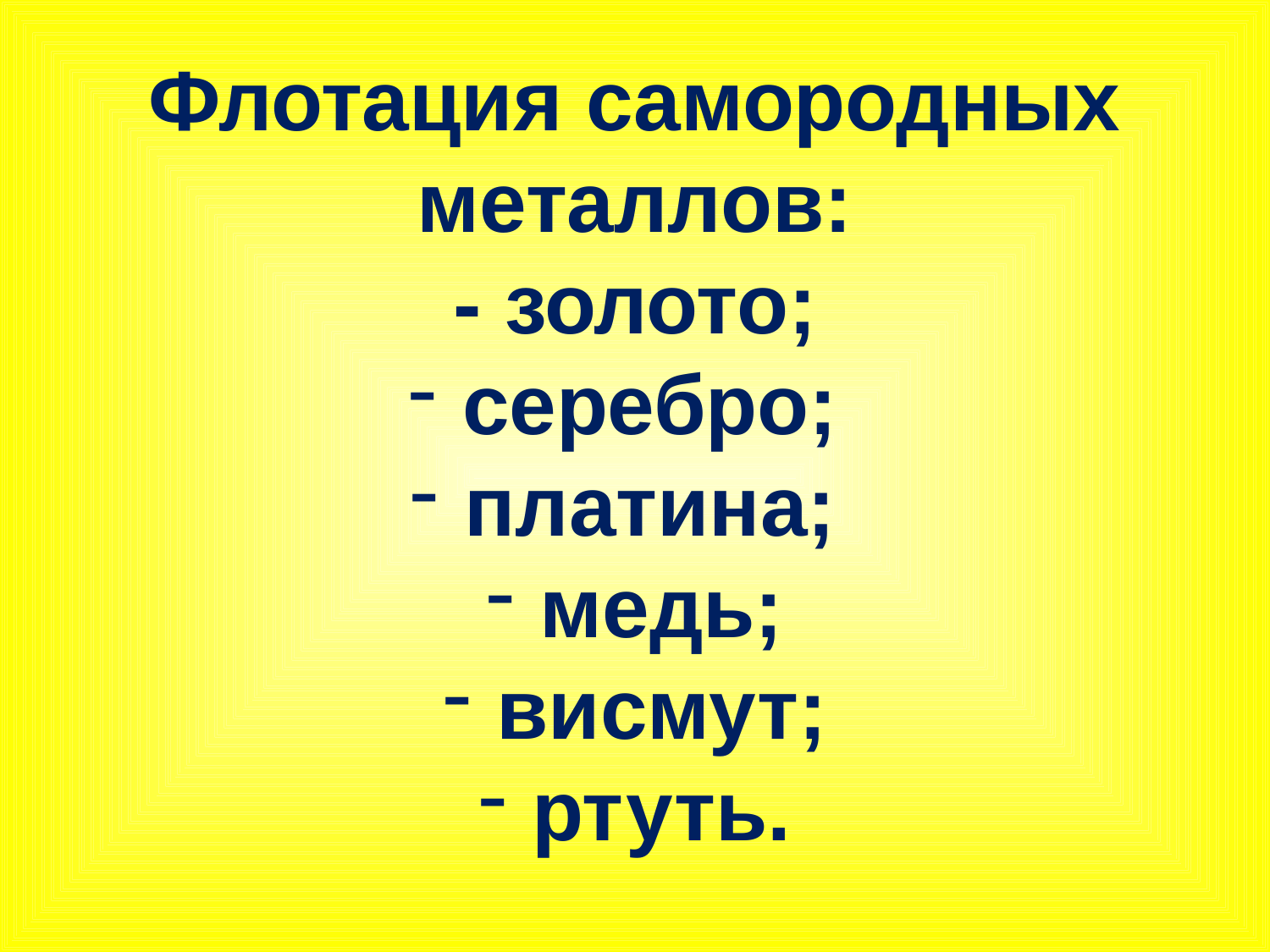

Флотация самородных металлов:
 - золото;
 серебро;
 платина;
 медь;
 висмут;
 ртуть.